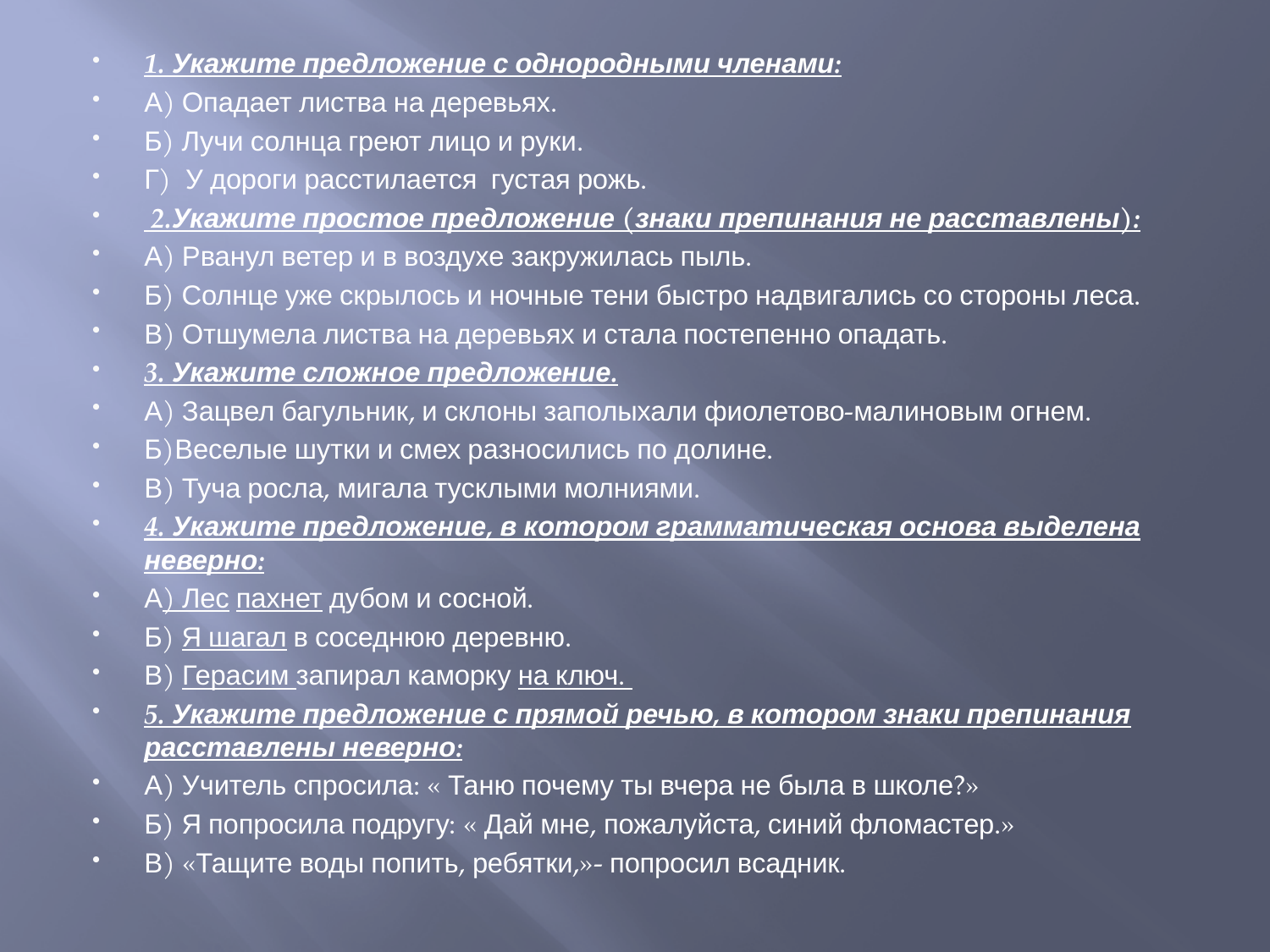

1. Укажите предложение с однородными членами:
А) Опадает листва на деревьях.
Б) Лучи солнца греют лицо и руки.
Г)  У дороги расстилается  густая рожь.
 2.Укажите простое предложение (знаки препинания не расставлены):
А) Рванул ветер и в воздухе закружилась пыль.
Б) Солнце уже скрылось и ночные тени быстро надвигались со стороны леса.
В) Отшумела листва на деревьях и стала постепенно опадать.
3. Укажите сложное предложение.
А) Зацвел багульник, и склоны заполыхали фиолетово-малиновым огнем.
Б)Веселые шутки и смех разносились по долине.
В) Туча росла, мигала тусклыми молниями.
4. Укажите предложение, в котором грамматическая основа выделена неверно:
А) Лес пахнет дубом и сосной.
Б) Я шагал в соседнюю деревню.
В) Герасим запирал каморку на ключ.
5. Укажите предложение с прямой речью, в котором знаки препинания расставлены неверно:
А) Учитель спросила: « Таню почему ты вчера не была в школе?»
Б) Я попросила подругу: « Дай мне, пожалуйста, синий фломастер.»
В) «Тащите воды попить, ребятки,»- попросил всадник.